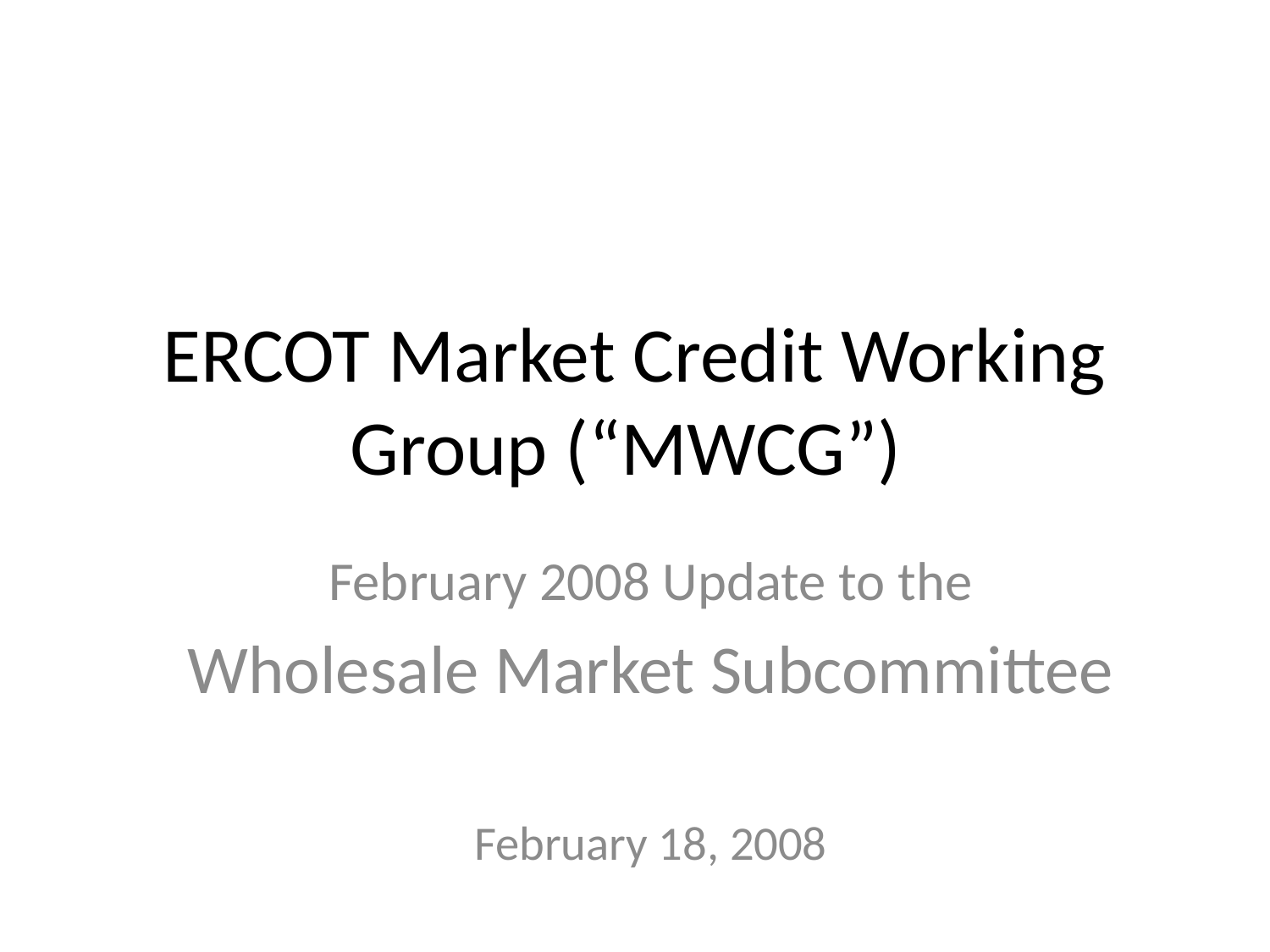

# ERCOT Market Credit Working Group (“MWCG”)
February 2008 Update to the
Wholesale Market Subcommittee

February 18, 2008